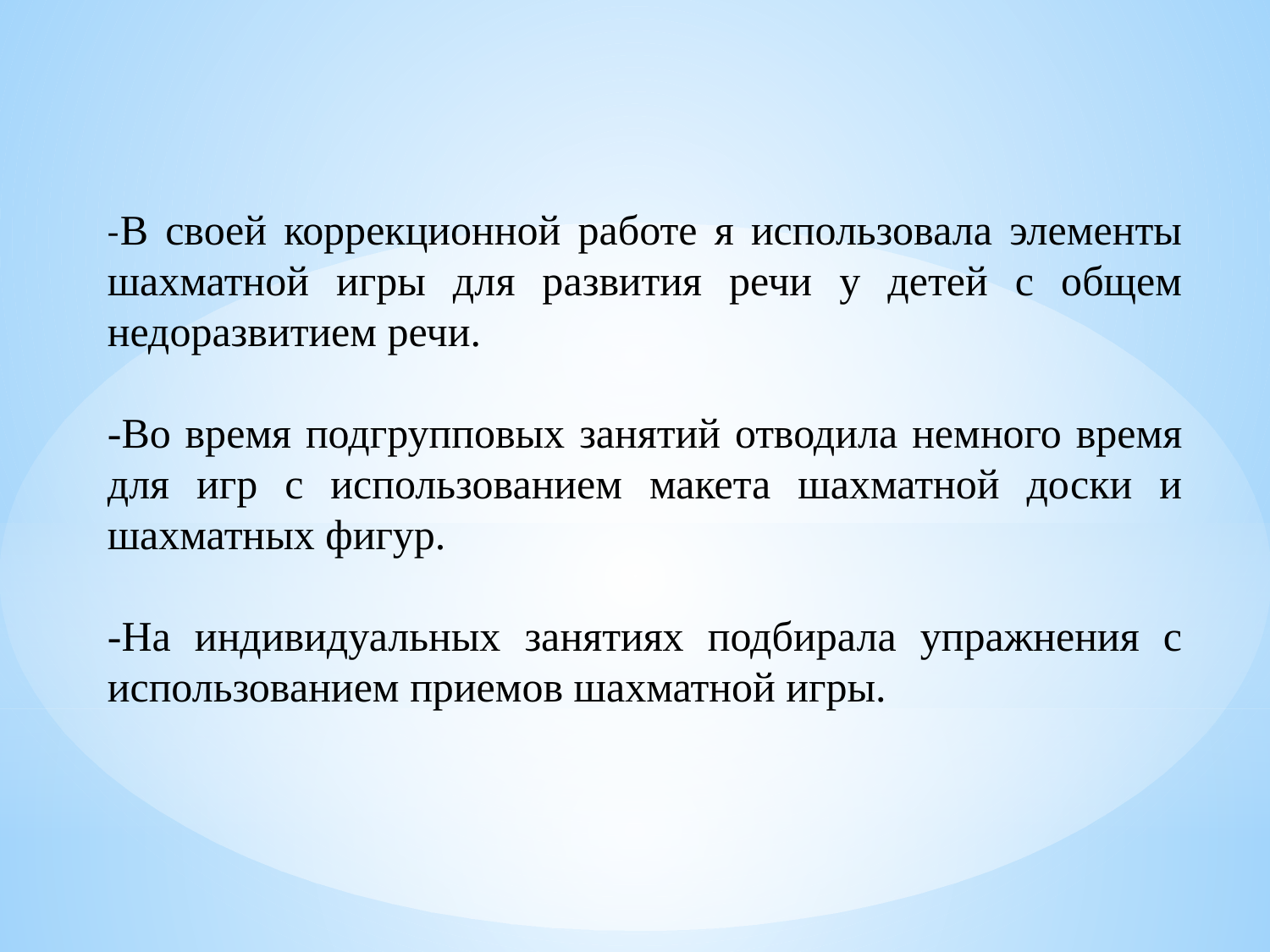

-В своей коррекционной работе я использовала элементы шахматной игры для развития речи у детей с общем недоразвитием речи.

-Во время подгрупповых занятий отводила немного время для игр с использованием макета шахматной доски и шахматных фигур.

-На индивидуальных занятиях подбирала упражнения с использованием приемов шахматной игры.